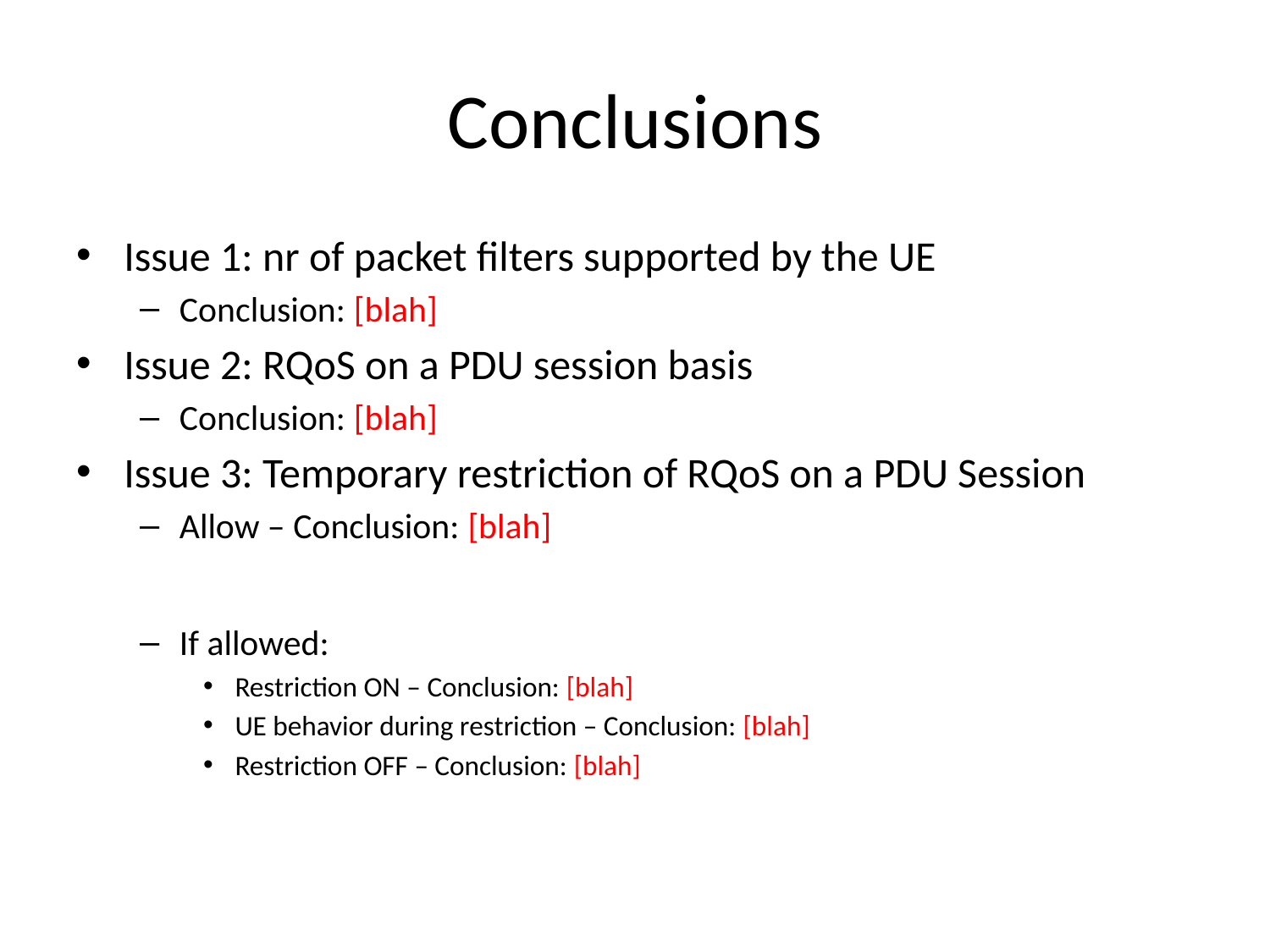

# Conclusions
Issue 1: nr of packet filters supported by the UE
Conclusion: [blah]
Issue 2: RQoS on a PDU session basis
Conclusion: [blah]
Issue 3: Temporary restriction of RQoS on a PDU Session
Allow – Conclusion: [blah]

If allowed:
Restriction ON – Conclusion: [blah]
UE behavior during restriction – Conclusion: [blah]
Restriction OFF – Conclusion: [blah]